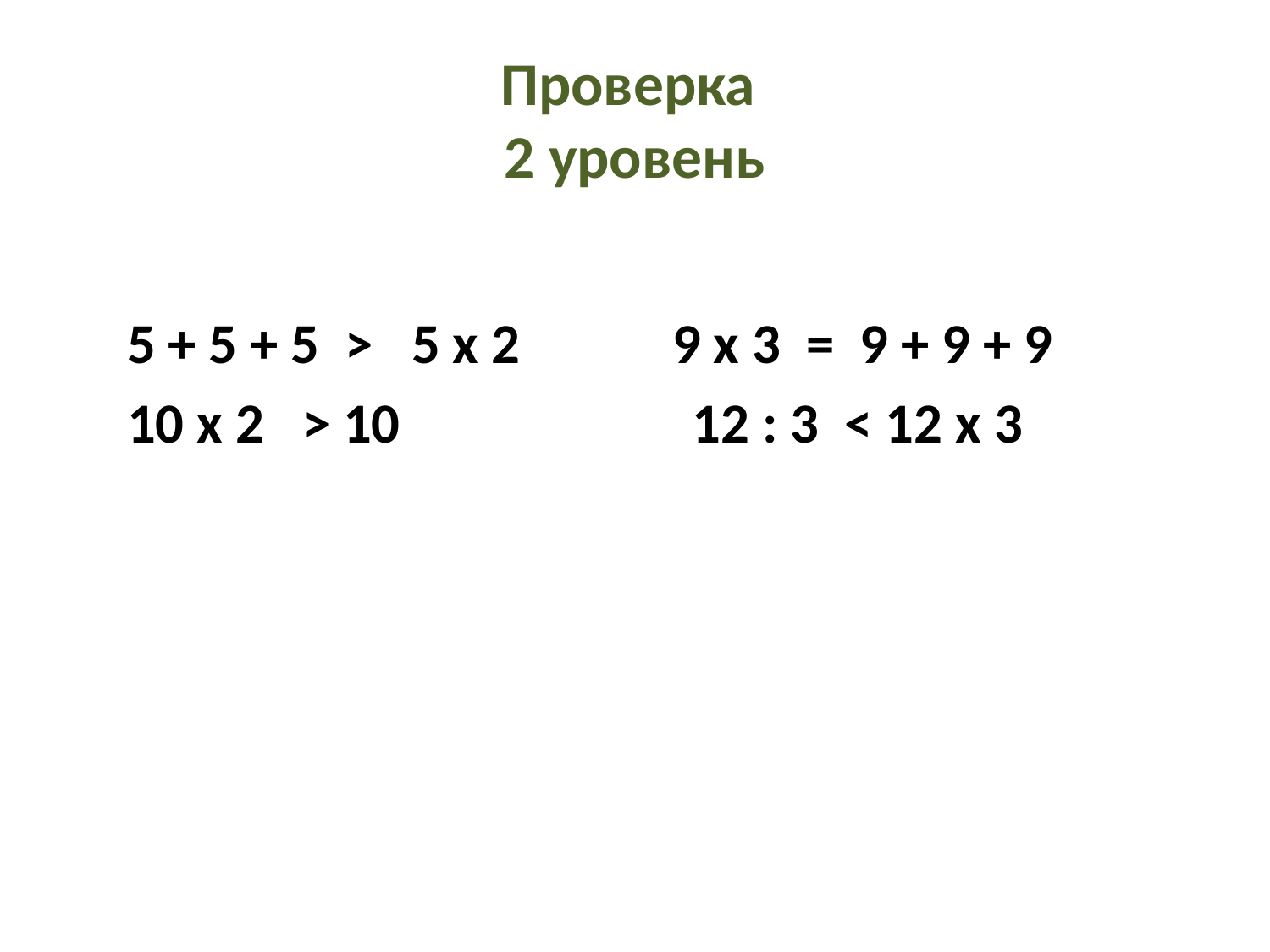

# Проверка 2 уровень

    5 + 5 + 5  >   5 х 2            9 х 3  =  9 + 9 + 9
    10 х 2   > 10                       12 : 3  < 12 х 3